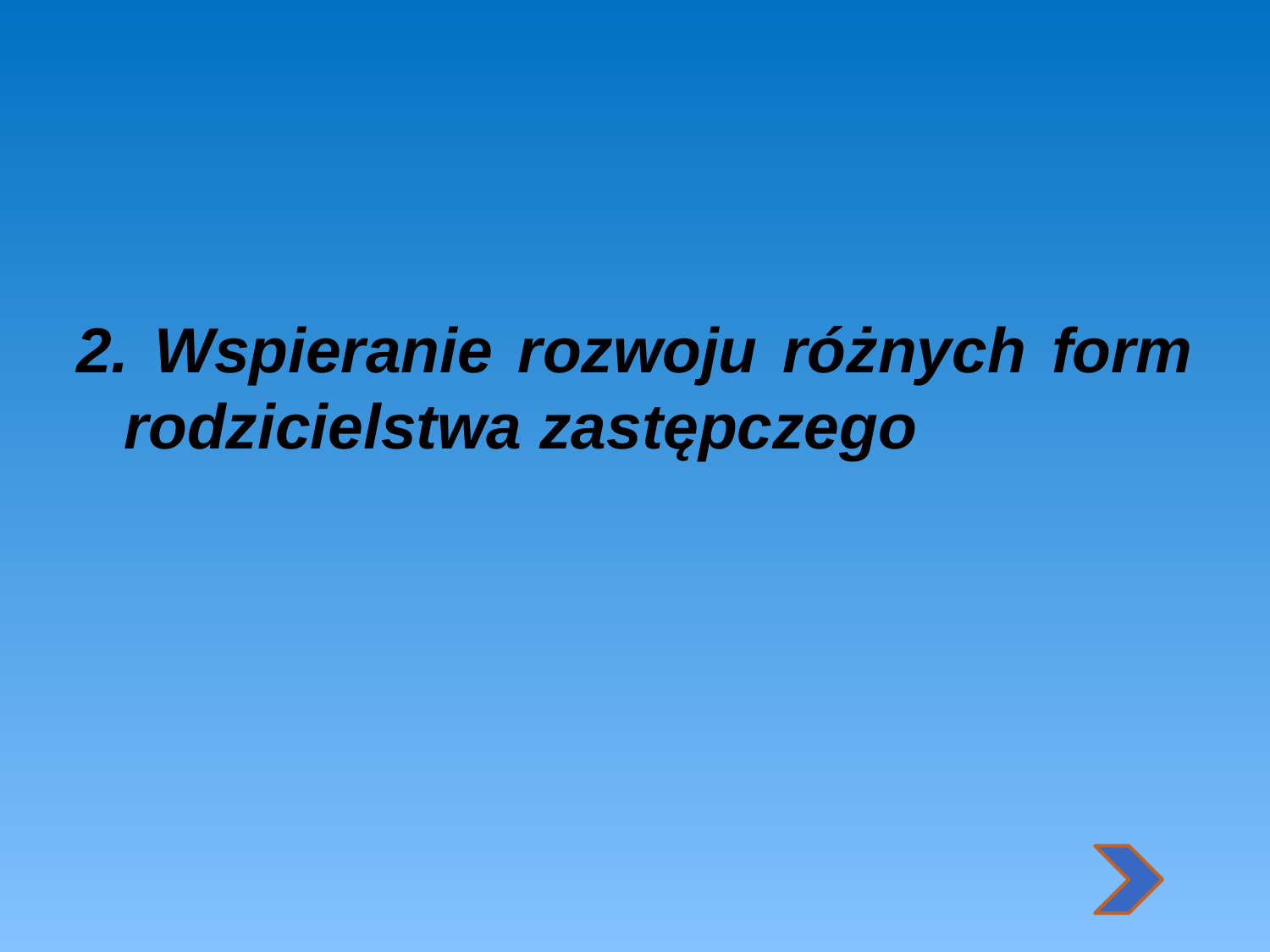

2. Wspieranie rozwoju różnych form rodzicielstwa zastępczego